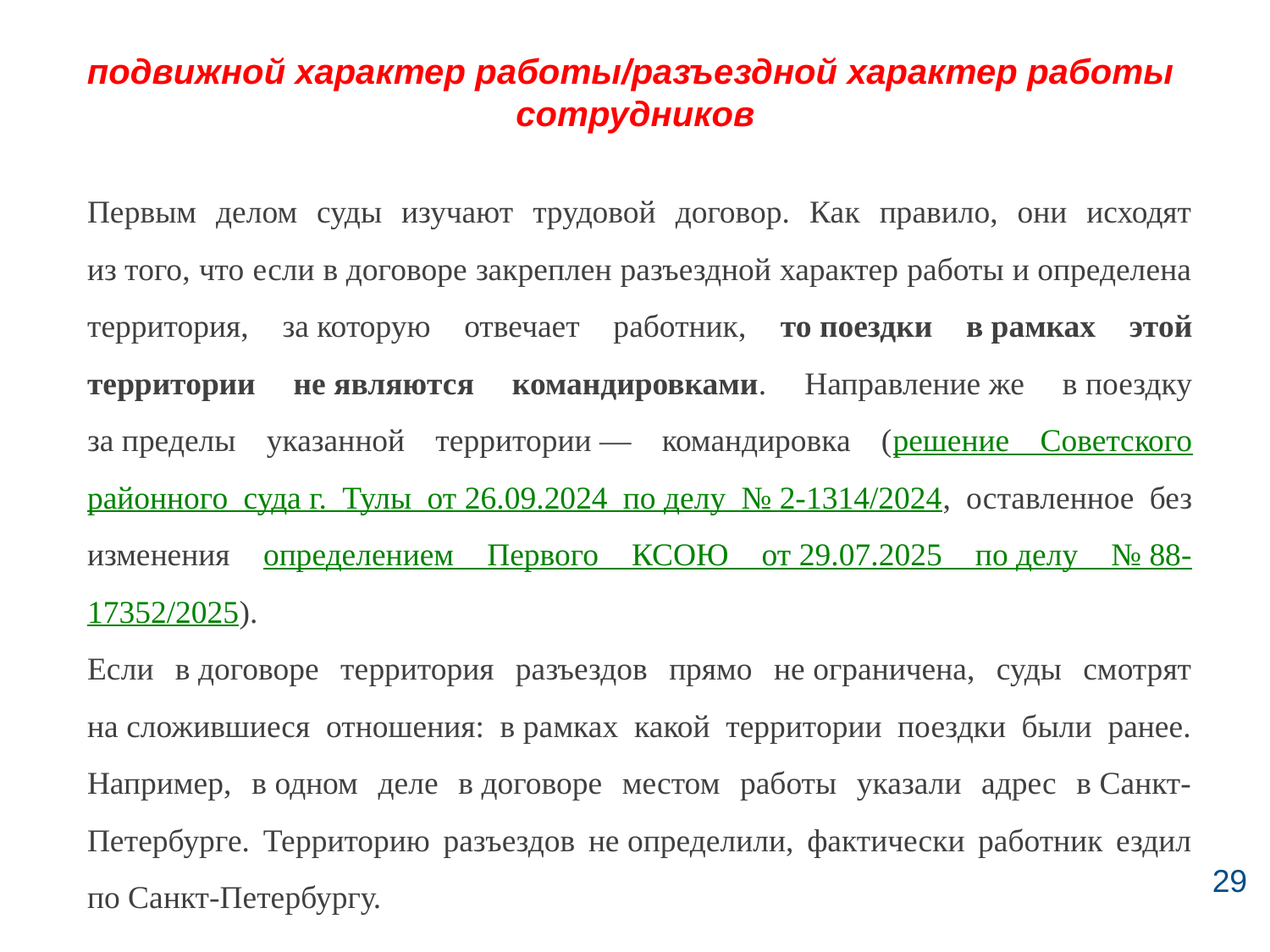

# подвижной характер работы/разъездной характер работы  сотрудников
Первым делом суды изучают трудовой договор. Как правило, они исходят из того, что если в договоре закреплен разъездной характер работы и определена территория, за которую отвечает работник, то поездки в рамках этой территории не являются командировками. Направление же в поездку за пределы указанной территории — командировка (решение Советского районного суда г. Тулы от 26.09.2024 по делу № 2-1314/2024, оставленное без изменения определением Первого КСОЮ от 29.07.2025 по делу № 88-17352/2025).
Если в договоре территория разъездов прямо не ограничена, суды смотрят на сложившиеся отношения: в рамках какой территории поездки были ранее. Например, в одном деле в договоре местом работы указали адрес в Санкт-Петербурге. Территорию разъездов не определили, фактически работник ездил по Санкт-Петербургу.